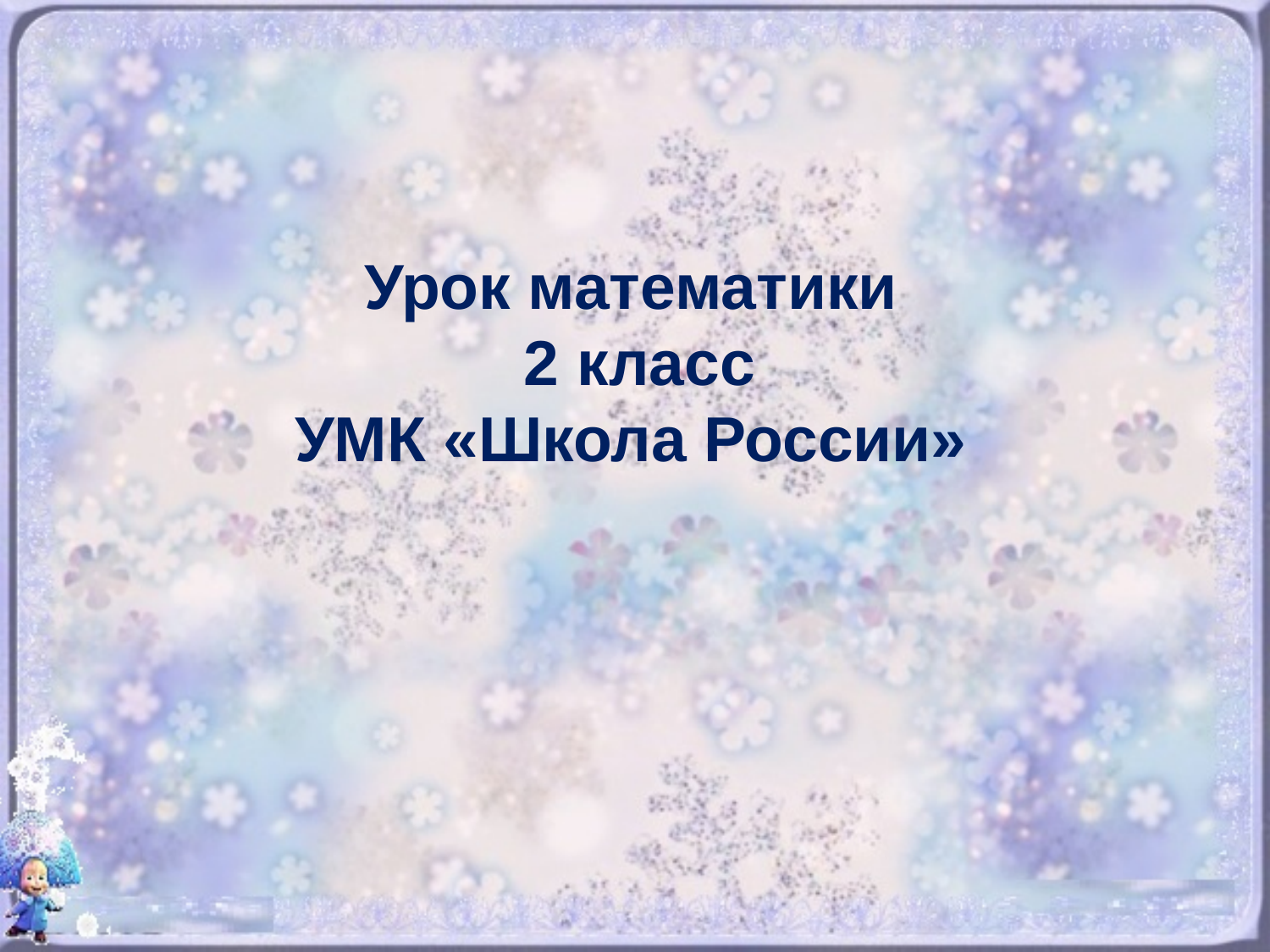

# Урок математики 2 класс УМК «Школа России»